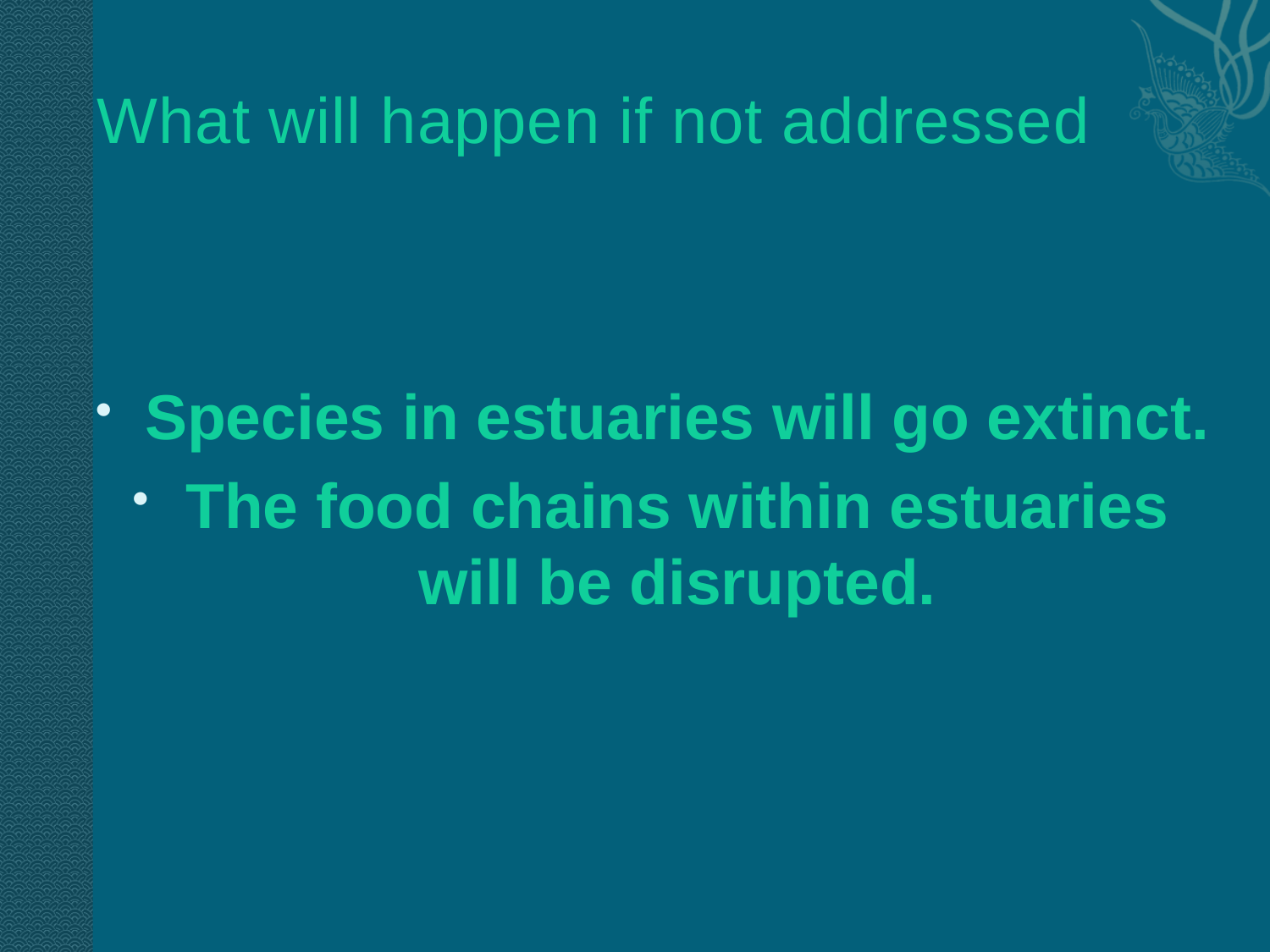

# What will happen if not addressed
Species in estuaries will go extinct.
The food chains within estuaries will be disrupted.